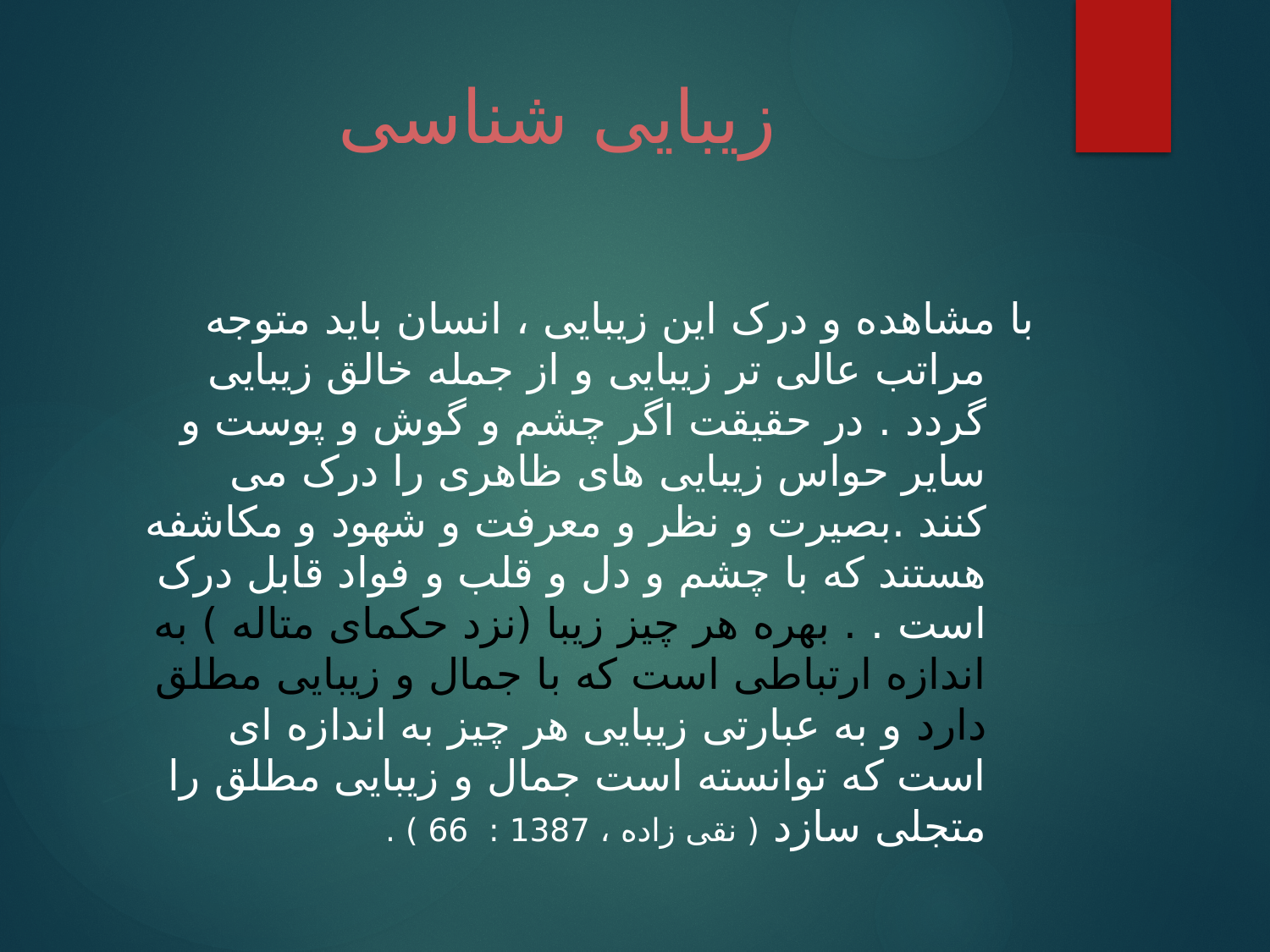

# زیبایی شناسی
با مشاهده و درک این زیبایی ، انسان باید متوجه مراتب عالی تر زیبایی و از جمله خالق زیبایی گردد . در حقیقت اگر چشم و گوش و پوست و سایر حواس زیبایی های ظاهری را درک می کنند .بصیرت و نظر و معرفت و شهود و مکاشفه هستند که با چشم و دل و قلب و فواد قابل درک است . . بهره هر چیز زیبا (نزد حکمای متاله ) به اندازه ارتباطی است که با جمال و زیبایی مطلق دارد و به عبارتی زیبایی هر چیز به اندازه ای است که توانسته است جمال و زیبایی مطلق را متجلی سازد ( نقی زاده ، 1387 :  66 ) .